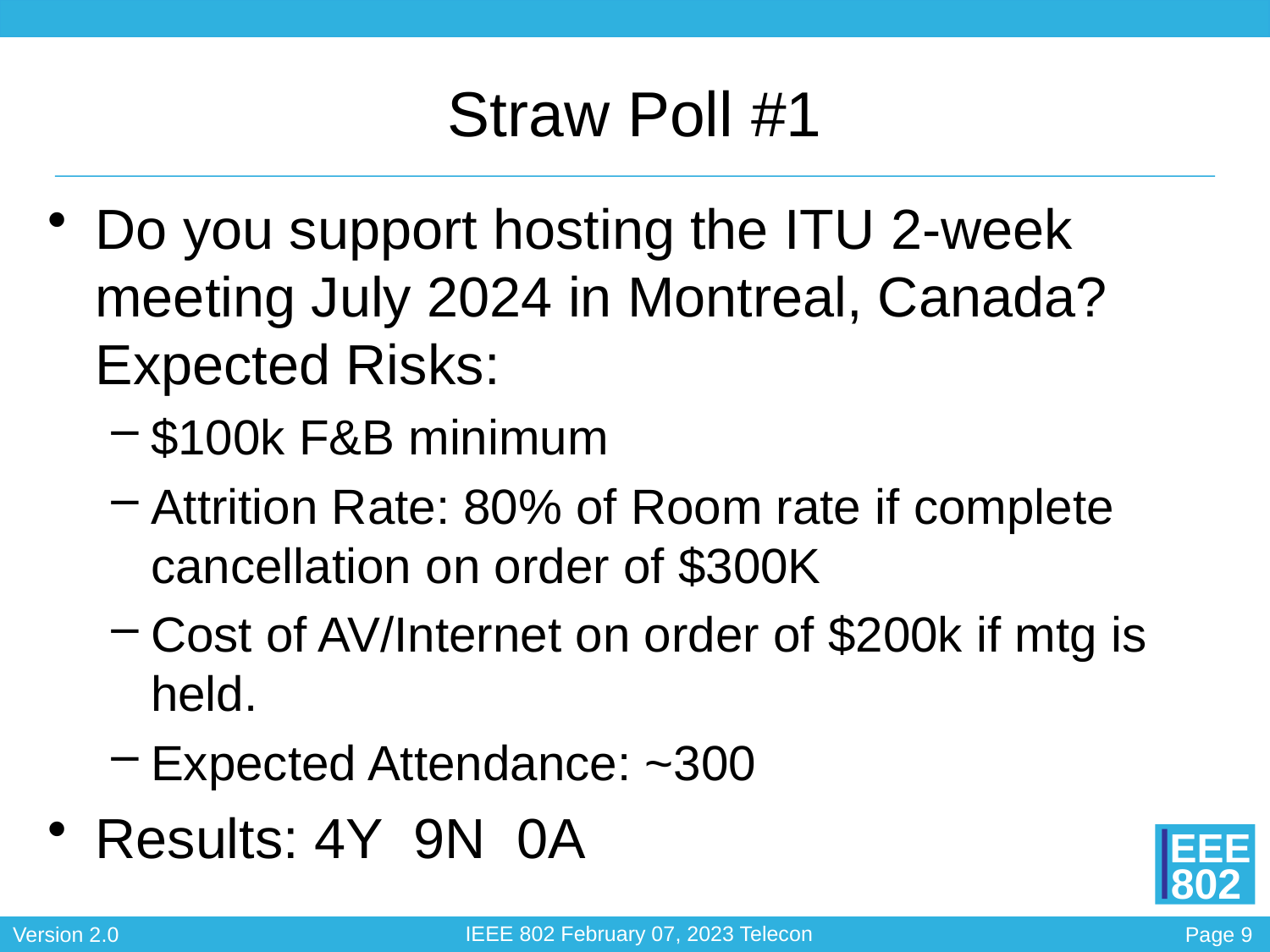

# Straw Poll #1
Do you support hosting the ITU 2-week meeting July 2024 in Montreal, Canada?
Expected Risks:
$100k F&B minimum
Attrition Rate: 80% of Room rate if complete cancellation on order of $300K
Cost of AV/Internet on order of $200k if mtg is held.
Expected Attendance: ~300
Results: 4Y  9N  0A